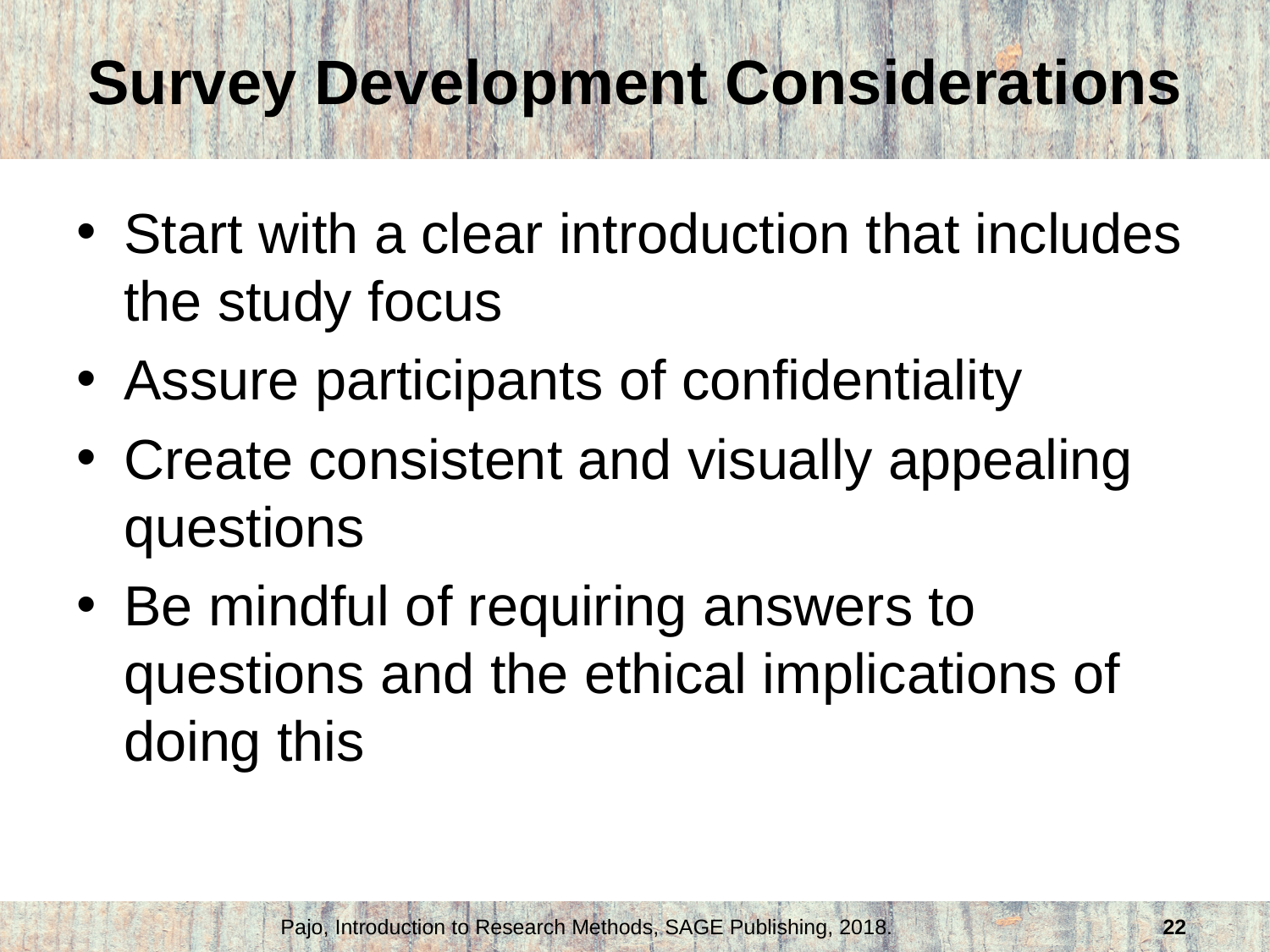

# Survey Development Considerations
Start with a clear introduction that includes the study focus
Assure participants of confidentiality
Create consistent and visually appealing questions
Be mindful of requiring answers to questions and the ethical implications of doing this
Pajo, Introduction to Research Methods, SAGE Publishing, 2018.
22